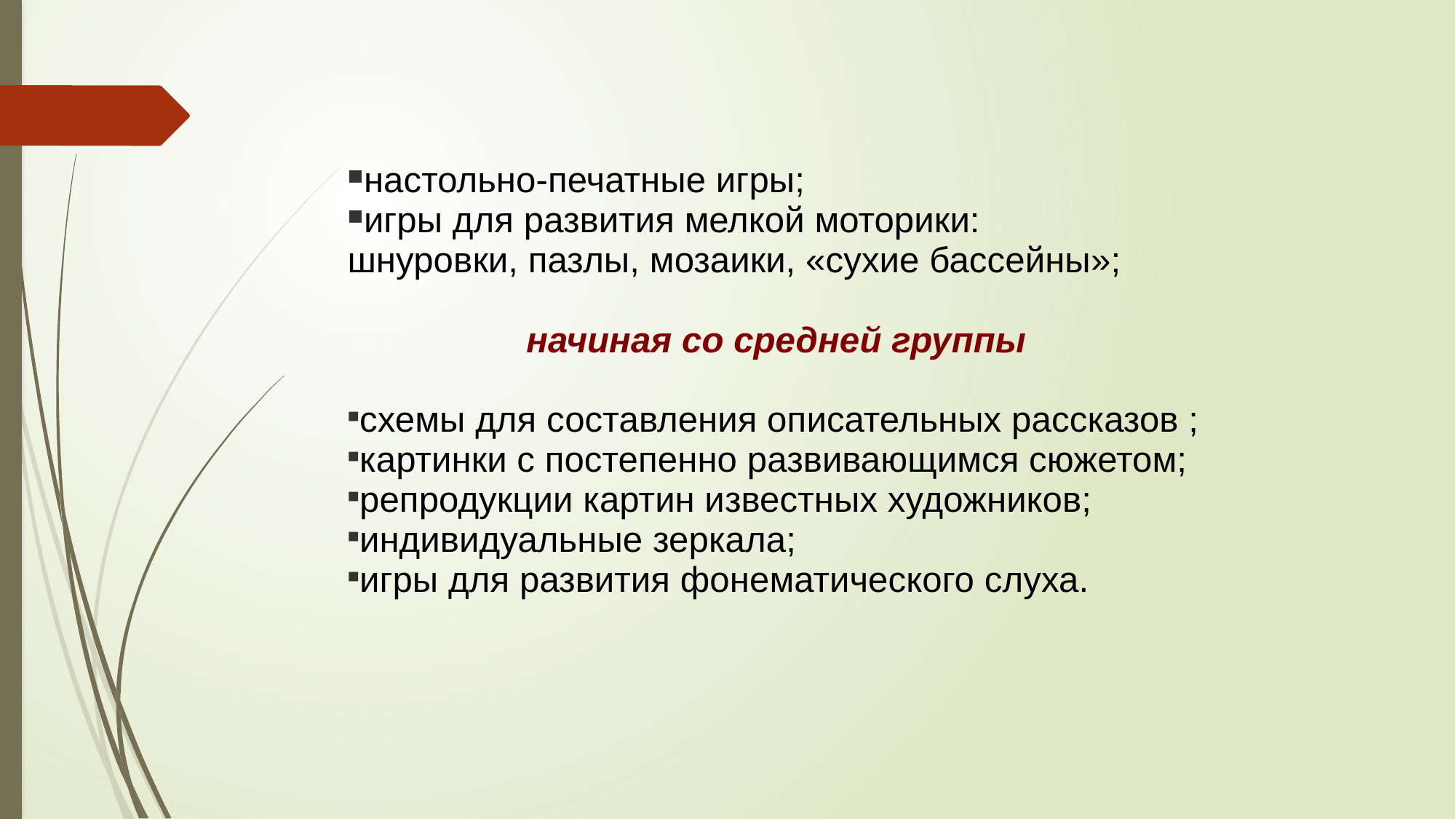

настольно-печатные игры;
игры для развития мелкой моторики:           шнуровки, пазлы, мозаики, «сухие бассейны»;
начиная со средней группы

схемы для составления описательных рассказов ;
картинки с постепенно развивающимся сюжетом;
репродукции картин известных художников;
индивидуальные зеркала;
игры для развития фонематического слуха.